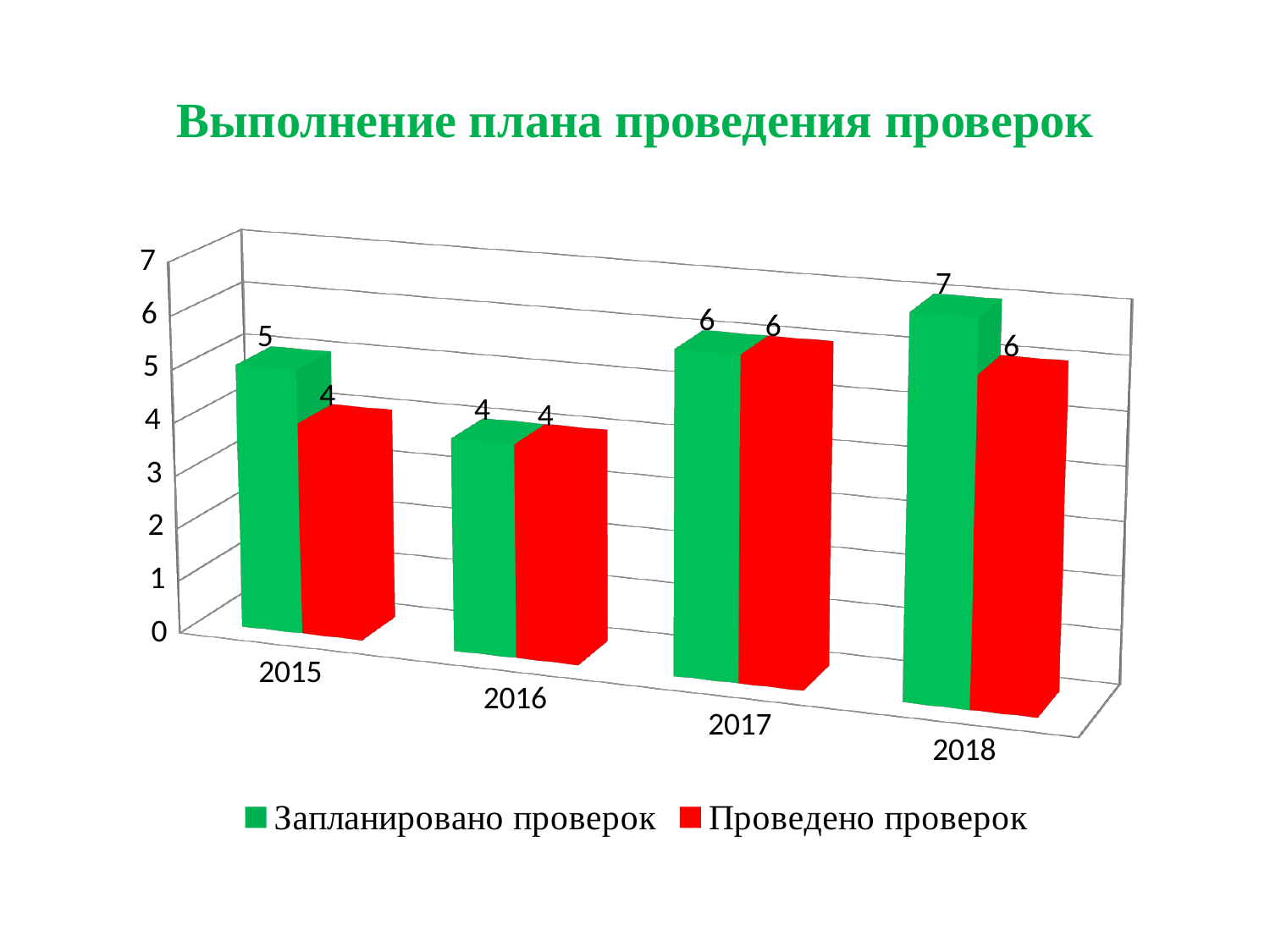

# Выполнение плана проведения проверок

[unsupported chart]